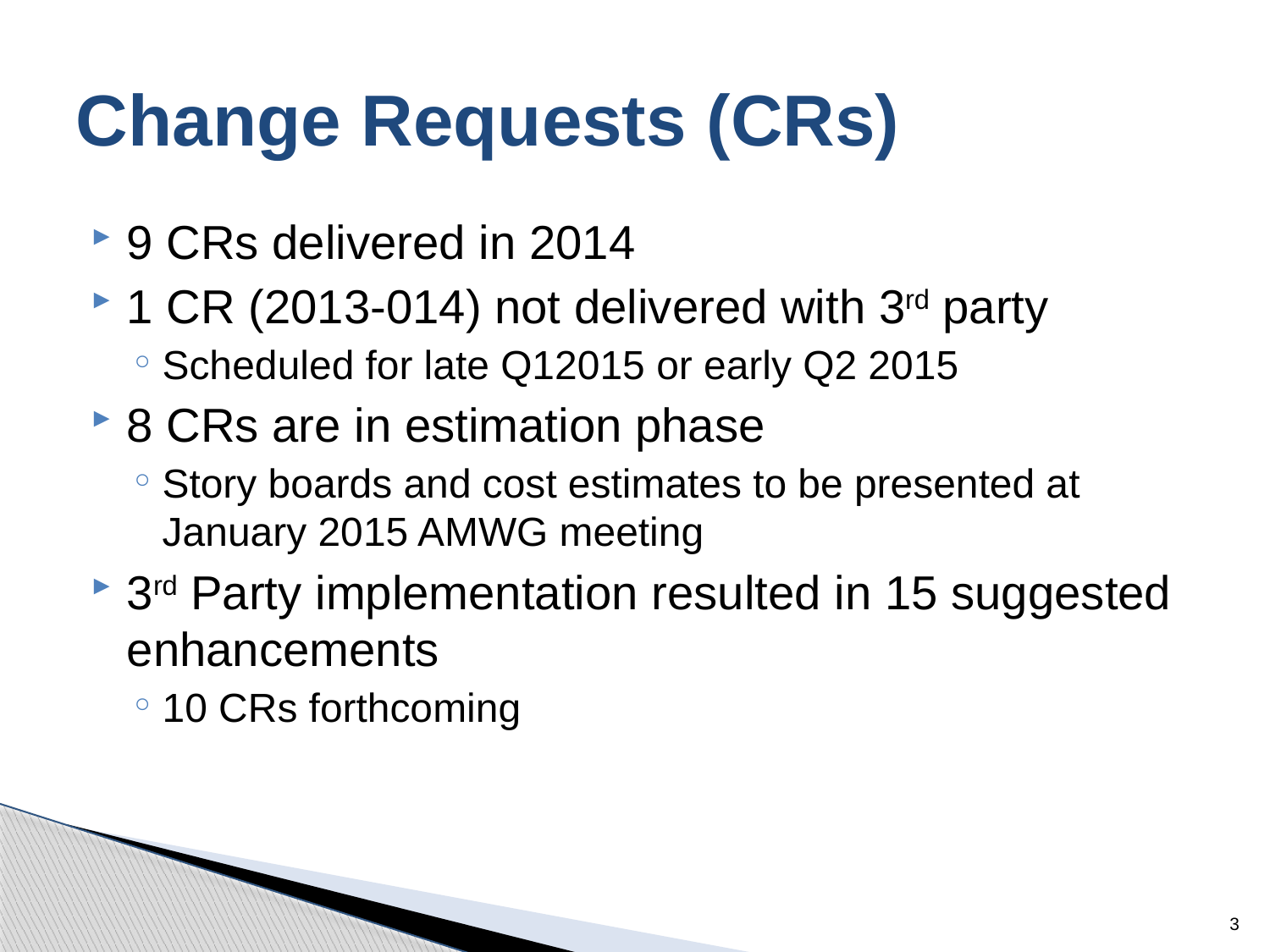

# Change Requests (CRs)
9 CRs delivered in 2014
1 CR (2013-014) not delivered with 3rd party
Scheduled for late Q12015 or early Q2 2015
8 CRs are in estimation phase
Story boards and cost estimates to be presented at January 2015 AMWG meeting
3rd Party implementation resulted in 15 suggested enhancements
10 CRs forthcoming
3